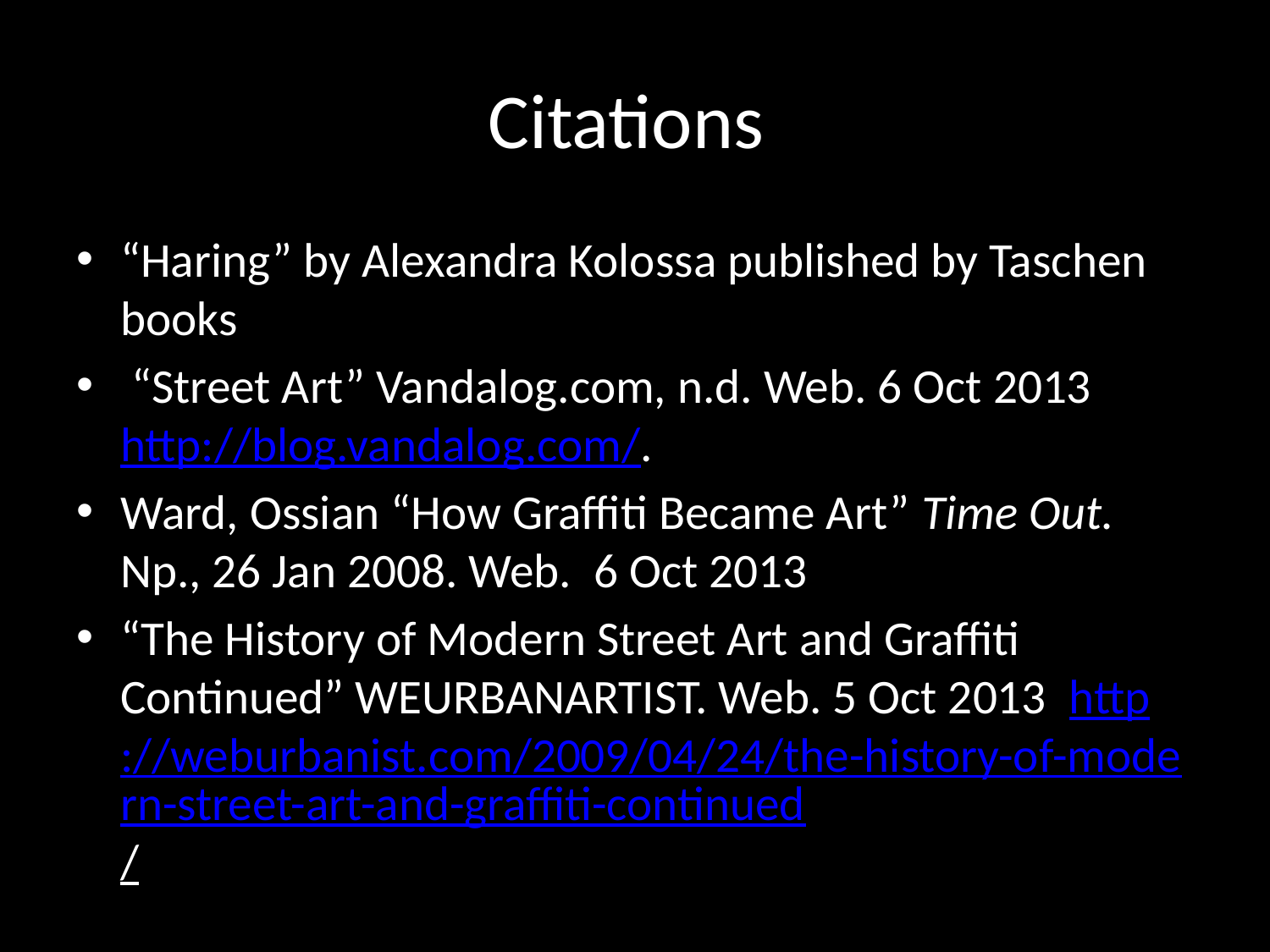

# Citations
“Haring” by Alexandra Kolossa published by Taschen books
 “Street Art” Vandalog.com, n.d. Web. 6 Oct 2013 http://blog.vandalog.com/.
Ward, Ossian “How Graffiti Became Art” Time Out. Np., 26 Jan 2008. Web.  6 Oct 2013
“The History of Modern Street Art and Graffiti Continued” WEURBANARTIST. Web. 5 Oct 2013  http://weburbanist.com/2009/04/24/the-history-of-modern-street-art-and-graffiti-continued/